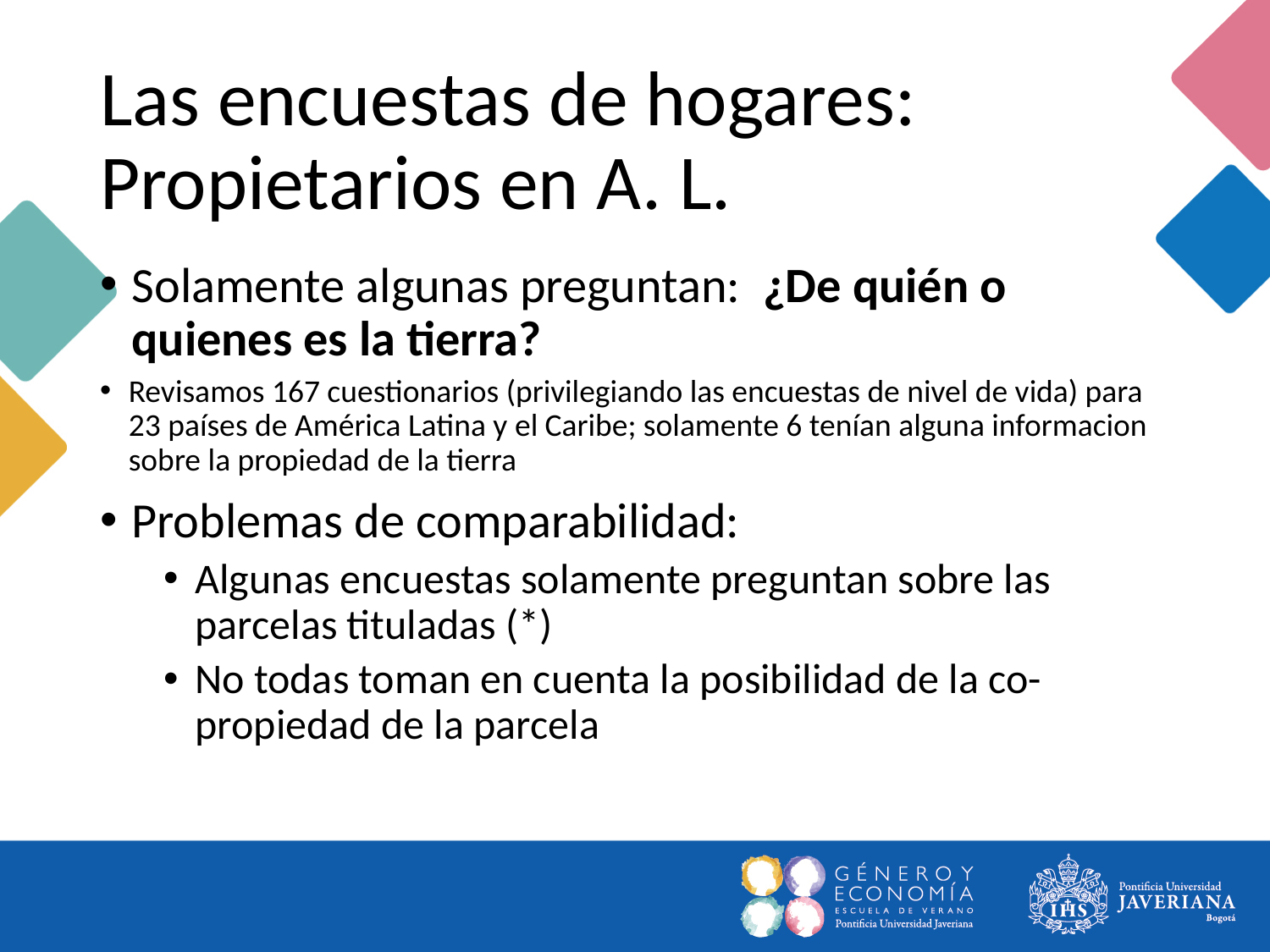

# Las encuestas de hogares: Propietarios en A. L.
Solamente algunas preguntan:  ¿De quién o quienes es la tierra?
Revisamos 167 cuestionarios (privilegiando las encuestas de nivel de vida) para 23 países de América Latina y el Caribe; solamente 6 tenían alguna informacion sobre la propiedad de la tierra
Problemas de comparabilidad:
Algunas encuestas solamente preguntan sobre las parcelas tituladas (*)
No todas toman en cuenta la posibilidad de la co-propiedad de la parcela